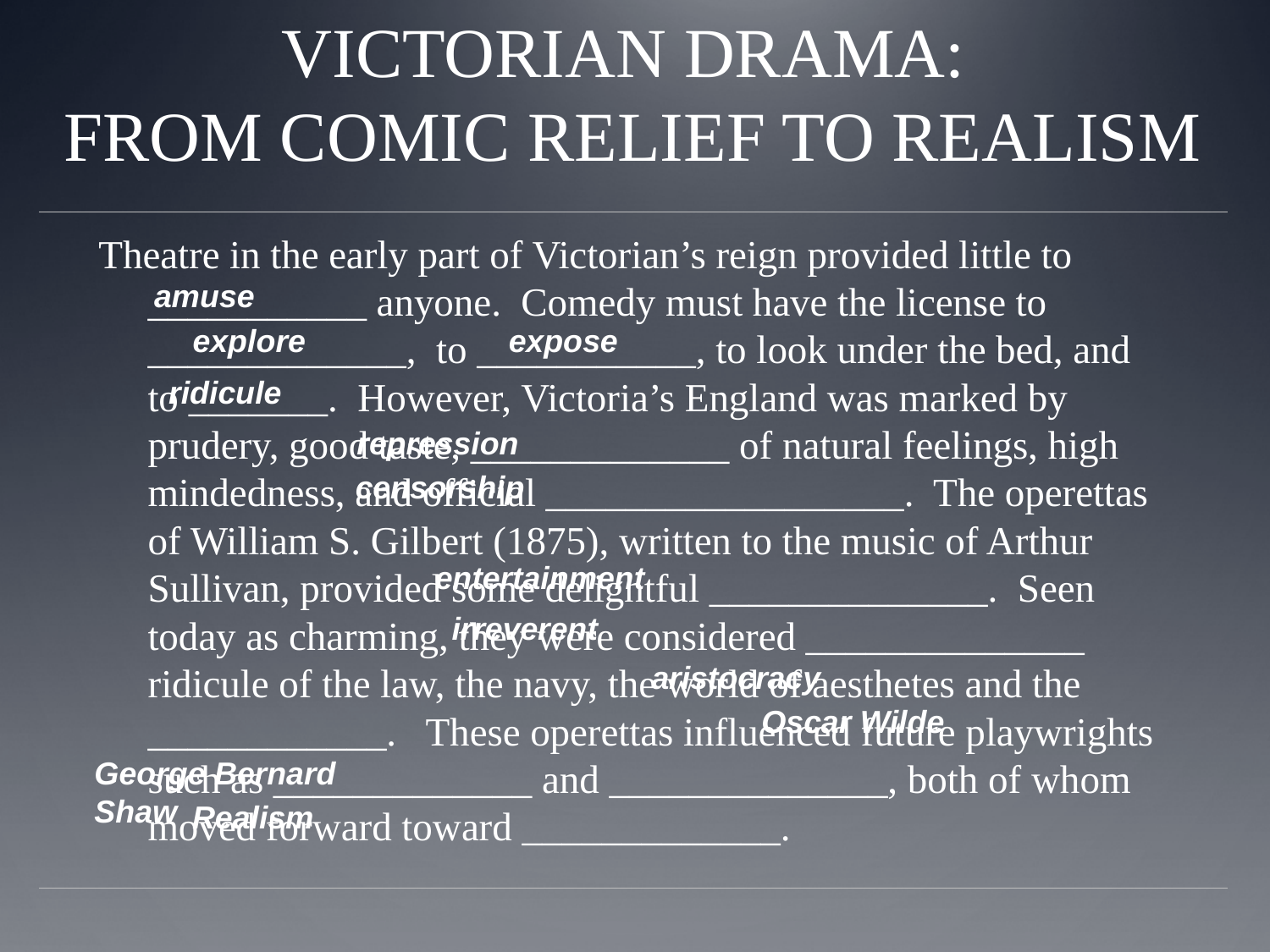

# VICTORIAN DRAMA: FROM COMIC RELIEF TO REALISM
Theatre in the early part of Victorian’s reign provided little to ___________ anyone.  Comedy must have the license to _____________,  to ___________, to look under the bed, and to _______.  However, Victoria’s England was marked by prudery, good taste, _____________ of natural feelings, high mindedness, and official __________________.  The operettas of William S. Gilbert (1875), written to the music of Arthur Sullivan, provided some delightful ______________.  Seen today as charming, they were considered ______________ ridicule of the law, the navy, the world of aesthetes and the ____________.   These operettas influenced future playwrights such as _____________ and ______________, both of whom moved forward toward _____________.
amuse
explore
expose
ridicule
repression
censorship
entertainment
irreverent
aristocracy
Oscar Wilde
George Bernard Shaw
Realism